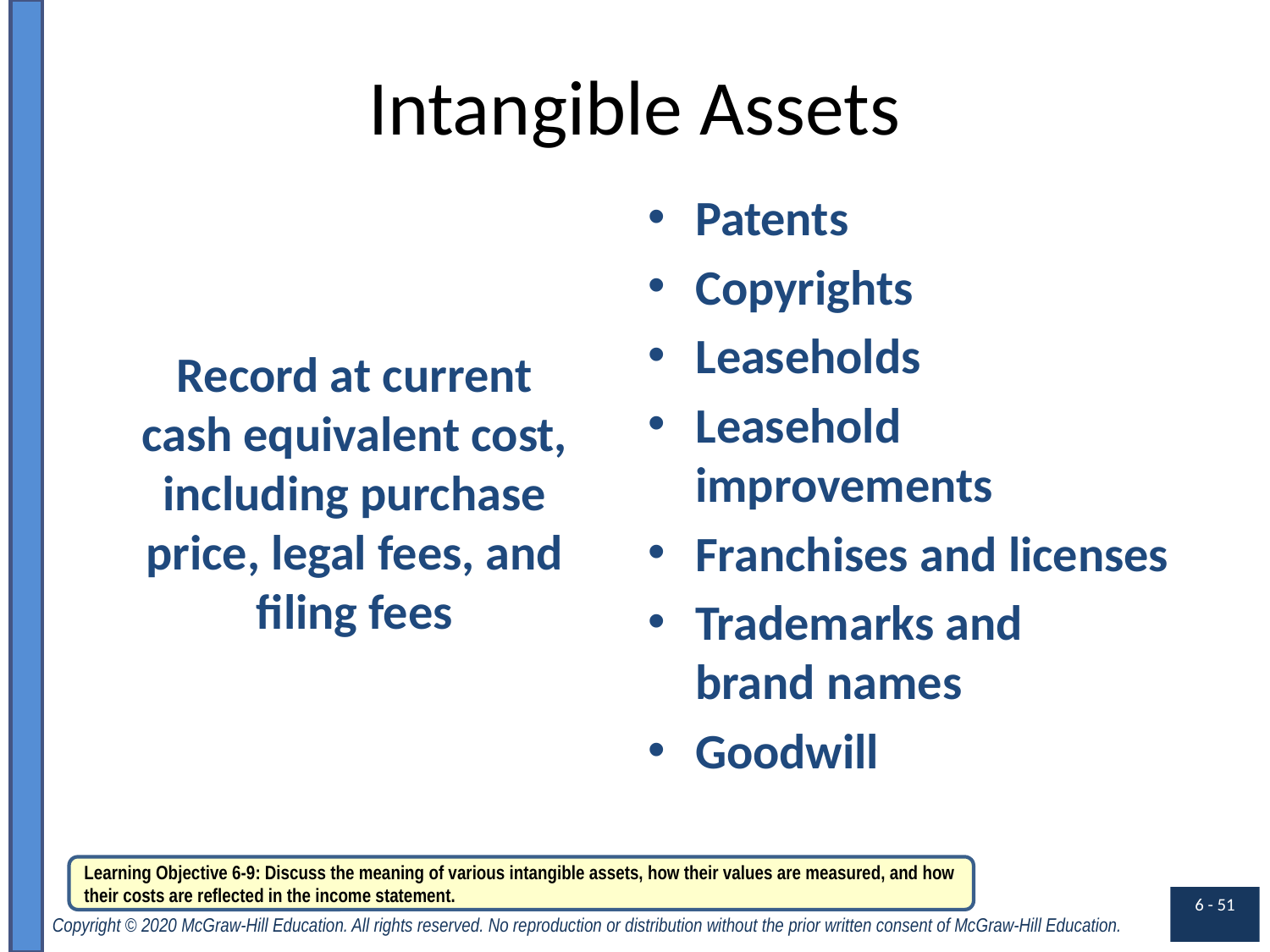

# Intangible Assets
Patents
Copyrights
Leaseholds
Leasehold
improvements
Franchises and licenses
Trademarks and
brand names
Goodwill
Record at current cash equivalent cost, including purchase price, legal fees, and filing fees
Learning Objective 6-9: Discuss the meaning of various intangible assets, how their values are measured, and how their costs are reflected in the income statement.